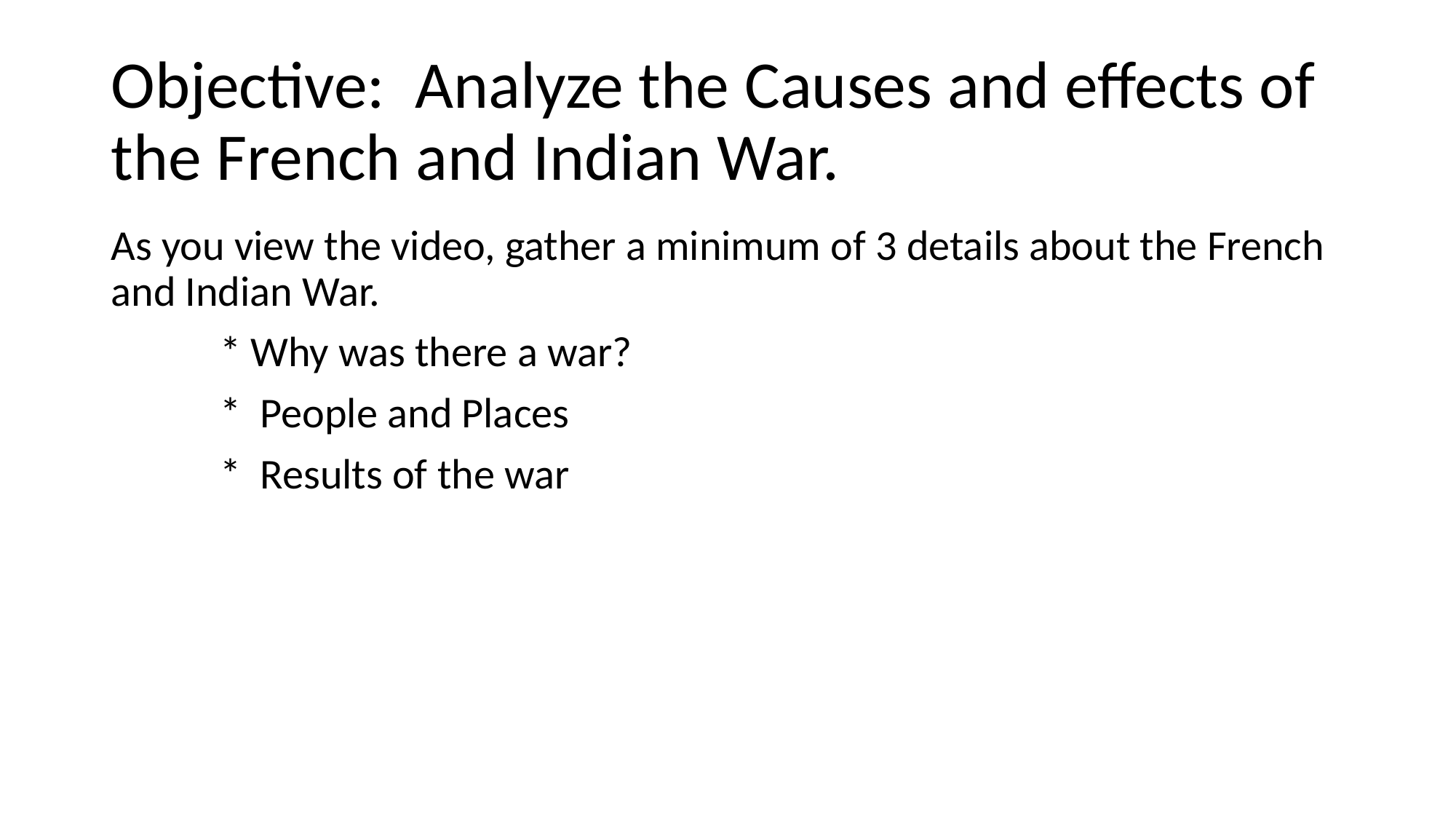

# Objective:  Analyze the Causes and effects of the French and Indian War.
As you view the video, gather a minimum of 3 details about the French and Indian War.
	* Why was there a war?
	*  People and Places
	*  Results of the war